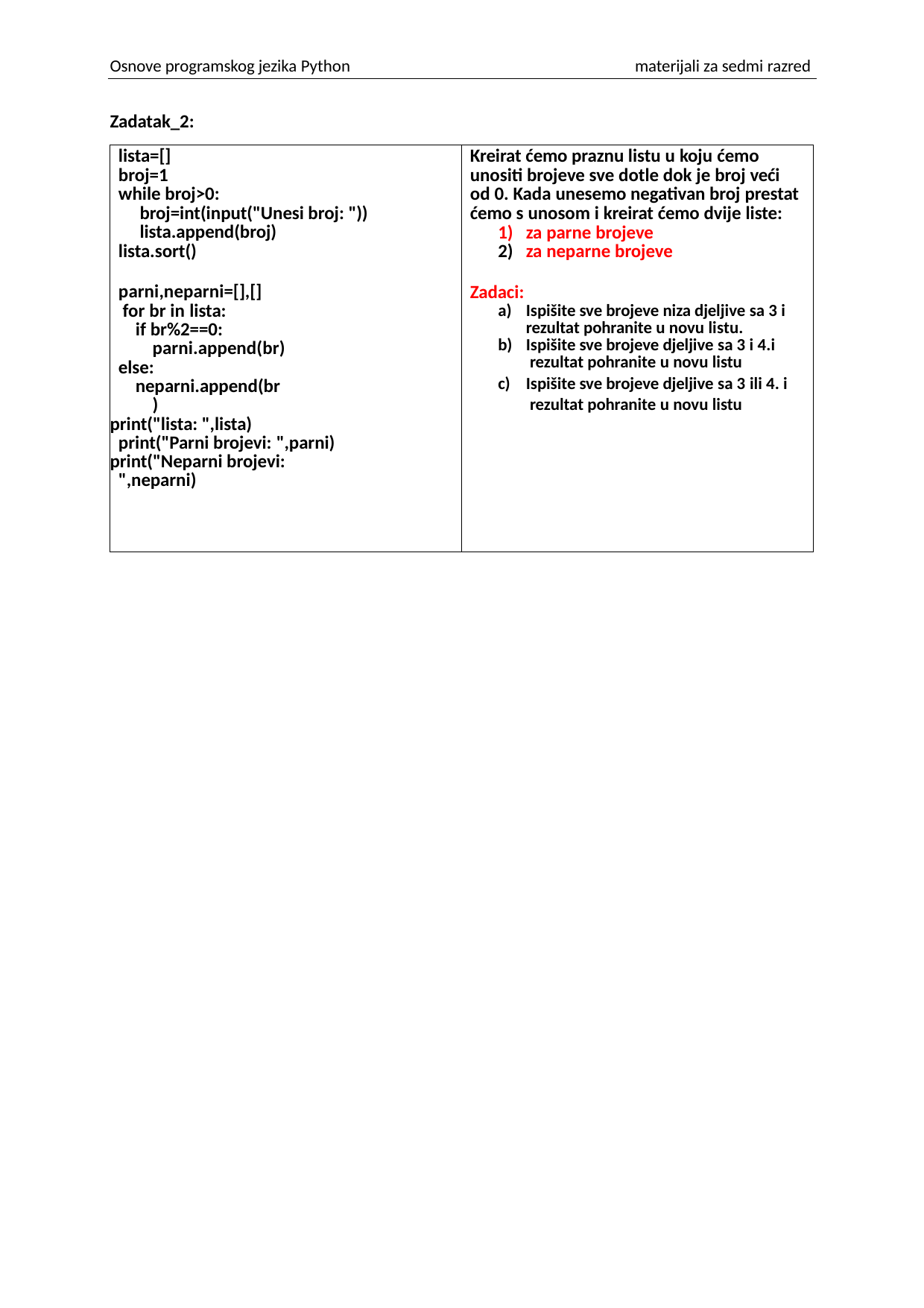

Osnove programskog jezika Python
materijali za sedmi razred

Zadatak_2:
| lista=[] broj=1 while broj>0: broj=int(input("Unesi broj: ")) lista.append(broj) lista.sort() parni,neparni=[],[] for br in lista: if br%2==0: parni.append(br) else: neparni.append(br) print("lista: ",lista) print("Parni brojevi: ",parni) print("Neparni brojevi: ",neparni) | Kreirat ćemo praznu listu u koju ćemo unositi brojeve sve dotle dok je broj veći od 0. Kada unesemo negativan broj prestat ćemo s unosom i kreirat ćemo dvije liste: za parne brojeve za neparne brojeve Zadaci: Ispišite sve brojeve niza djeljive sa 3 i rezultat pohranite u novu listu. Ispišite sve brojeve djeljive sa 3 i 4.i rezultat pohranite u novu listu Ispišite sve brojeve djeljive sa 3 ili 4. i rezultat pohranite u novu listu |
| --- | --- |